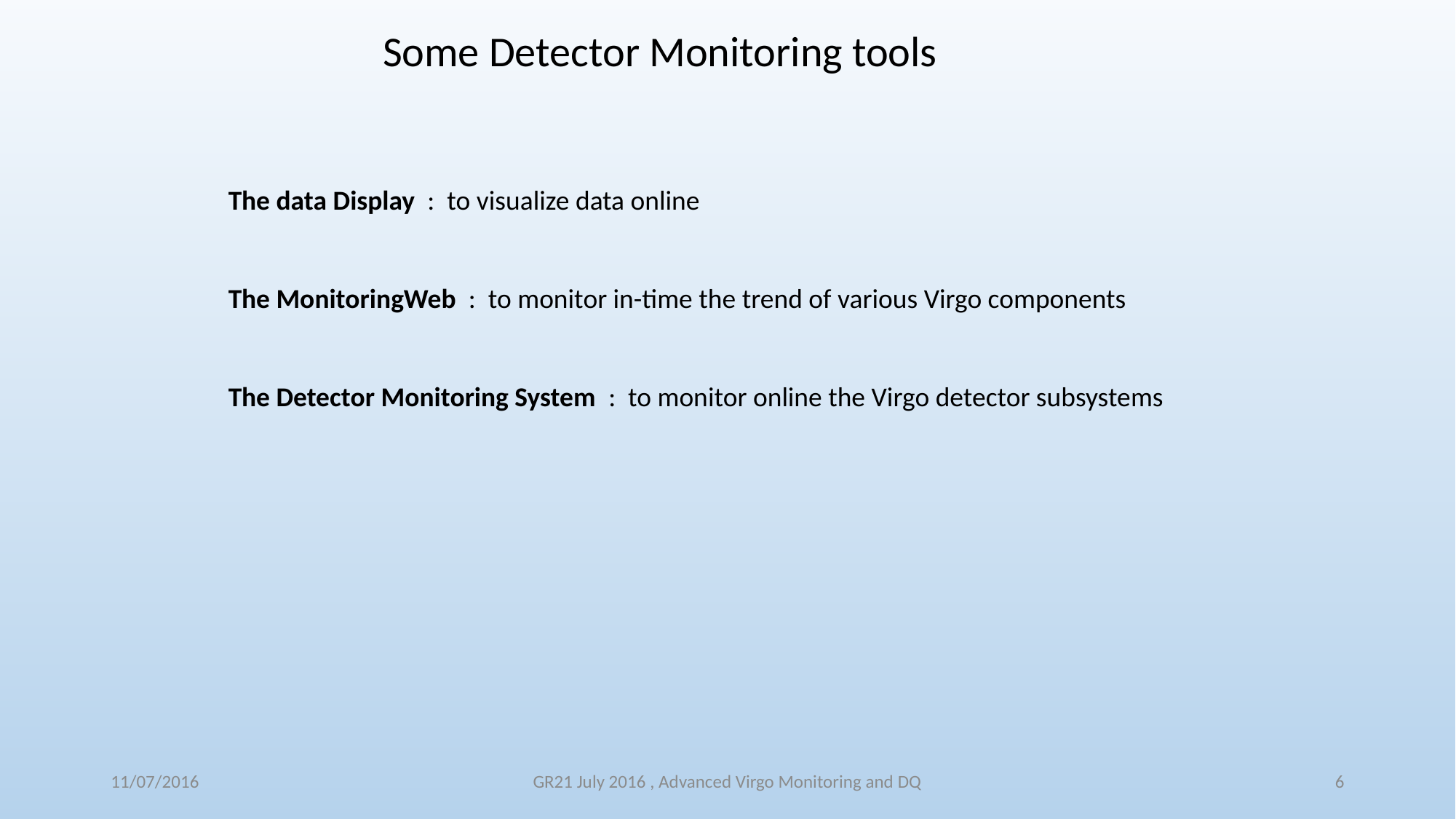

Some Detector Monitoring tools
The data Display  :  to visualize data online

The MonitoringWeb  :  to monitor in-time the trend of various Virgo components

The Detector Monitoring System  :  to monitor online the Virgo detector subsystems
11/07/2016
GR21 July 2016 , Advanced Virgo Monitoring and DQ
6